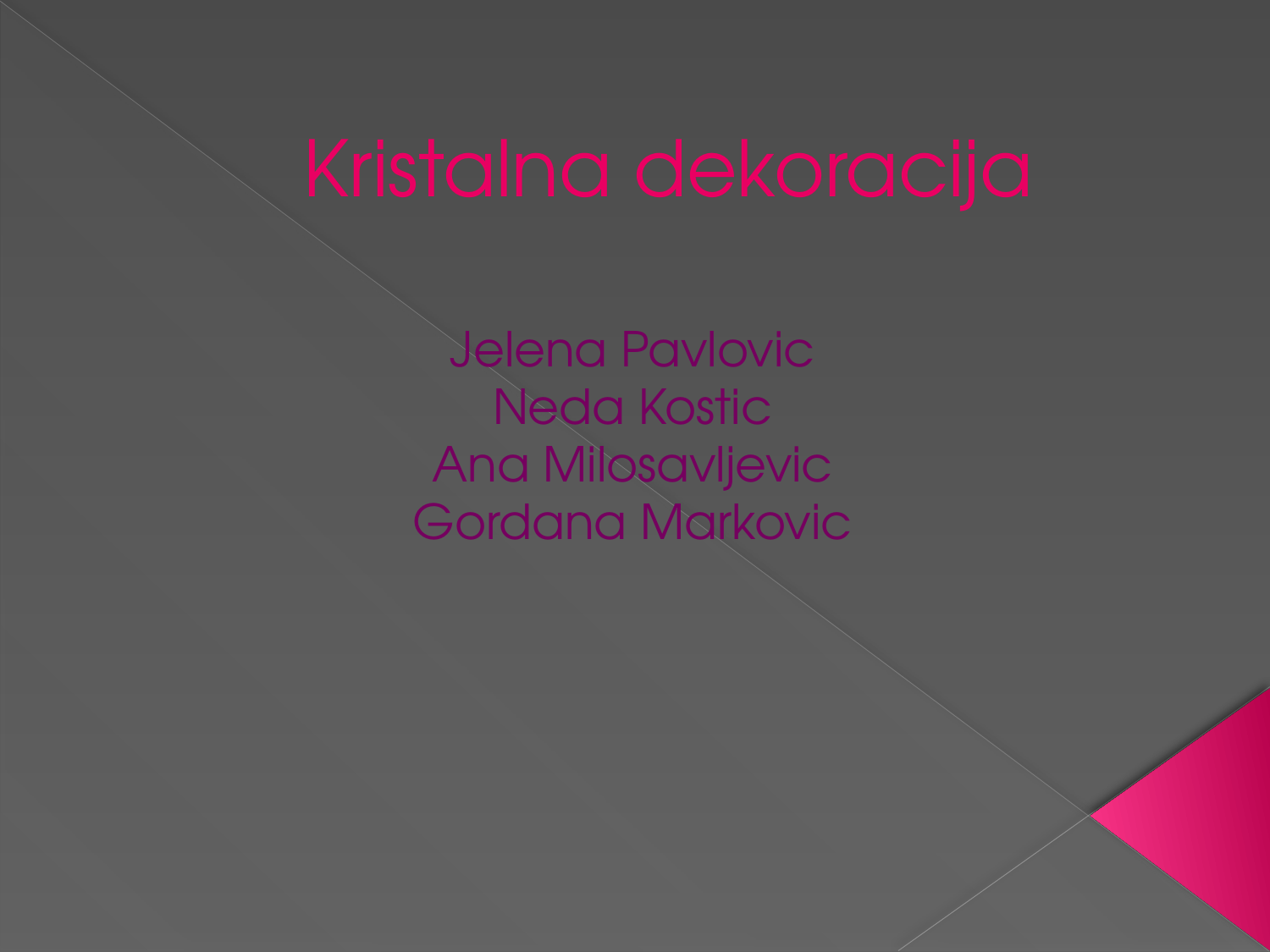

# Kristalna dekoracija
Jelena Pavlovic
Neda Kostic
Ana Milosavljevic
Gordana Markovic